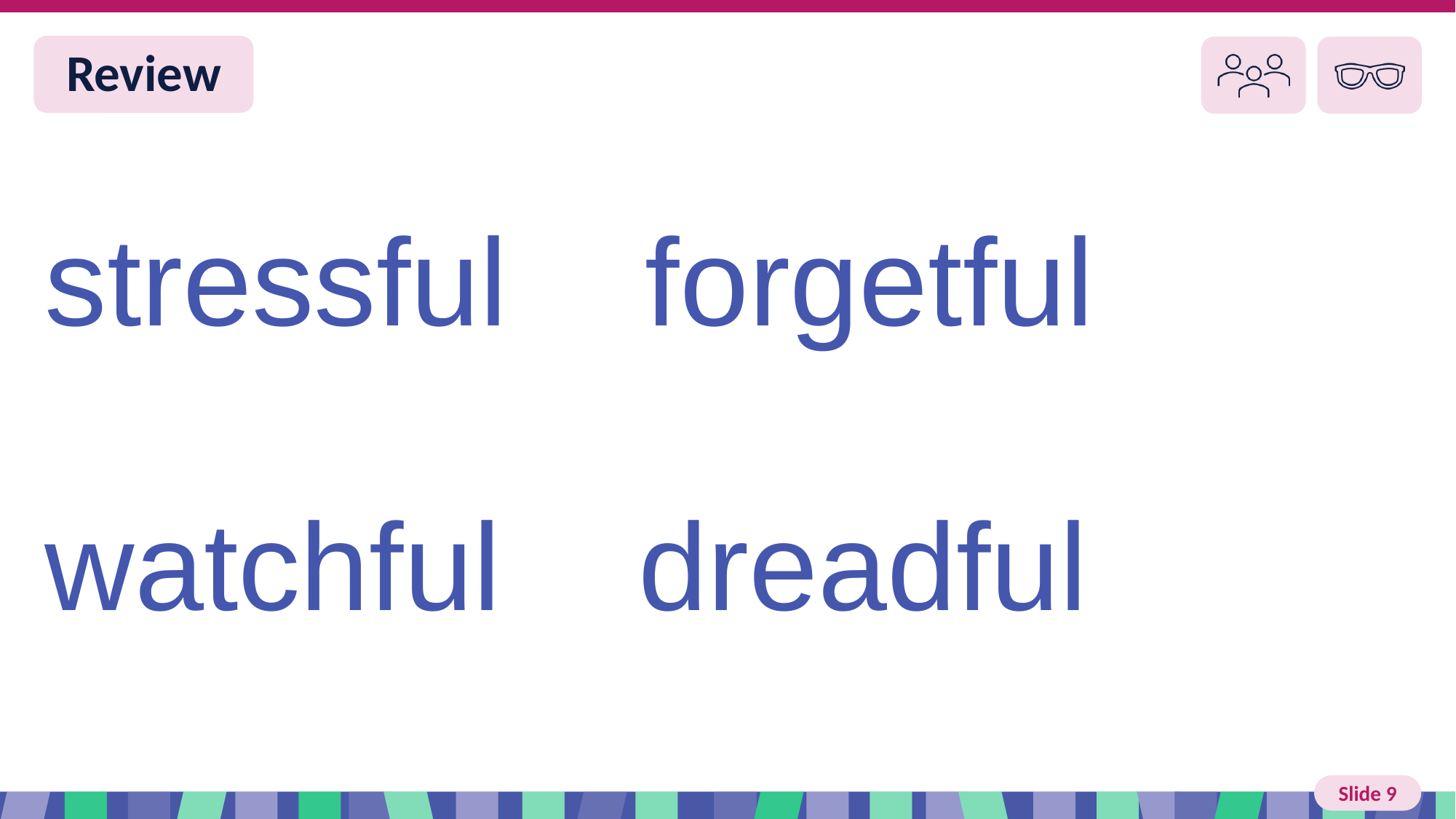

Slide 9 Review You do
stressful    forgetful
watchful    dreadful